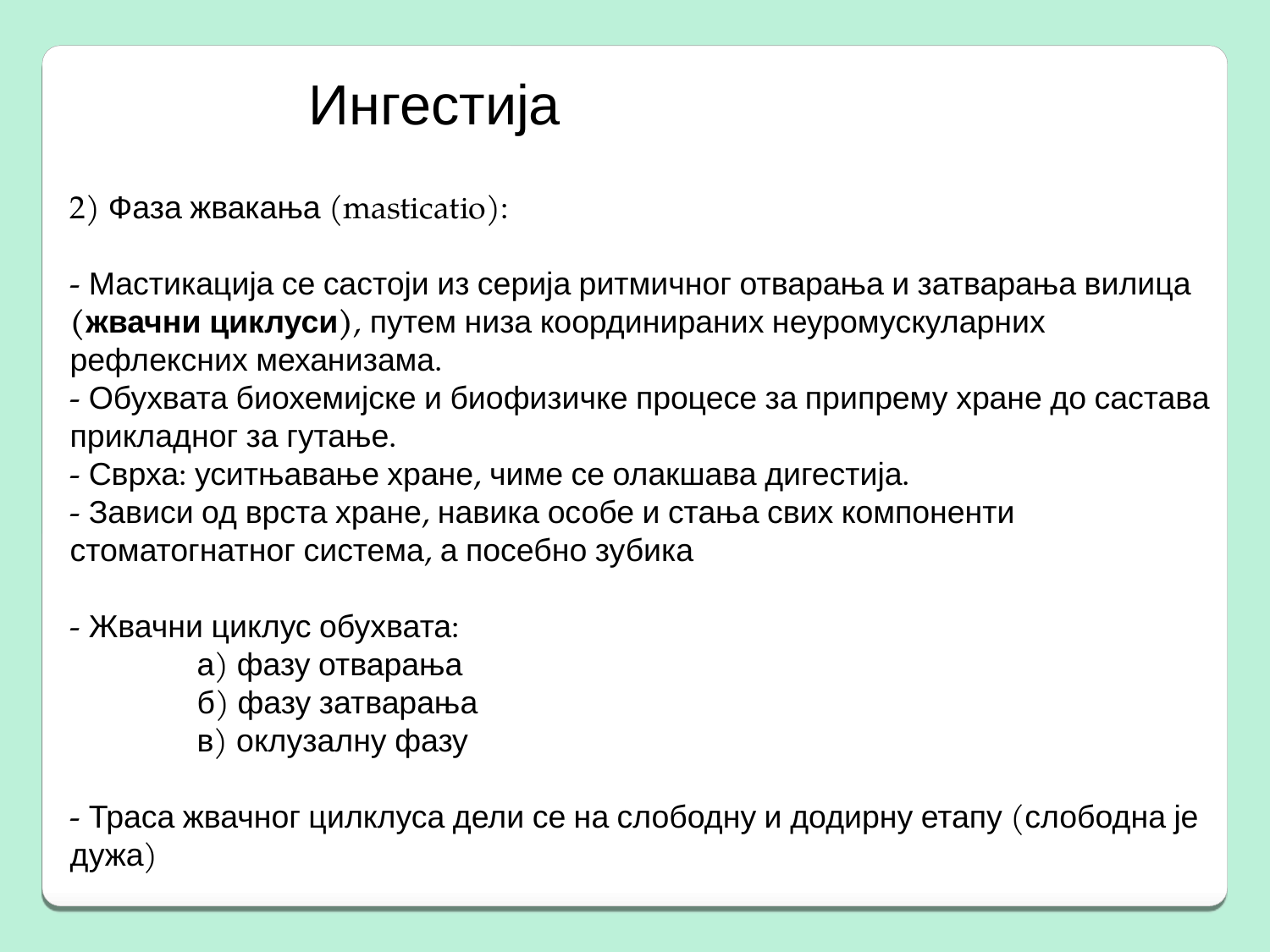

Ингестија
2) Фаза жвакања (masticatio):

- Мастикација се састоји из серија ритмичног отварања и затварања вилица (жвачни циклуси), путем низа координираних неуромускуларних рефлексних механизама.
- Обухвата биохемијске и биофизичке процесе за припрему хране до састава прикладног за гутање.
- Сврха: уситњавање хране, чиме се олакшава дигестија.
- Зависи од врста хране, навика особе и стања свих компоненти стоматогнатног система, а посебно зубика

- Жвачни циклус обухвата:
	а) фазу отварања
	б) фазу затварања
	в) оклузалну фазу

- Траса жвачног цилклуса дели се на слободну и додирну етапу (слободна је дужа)